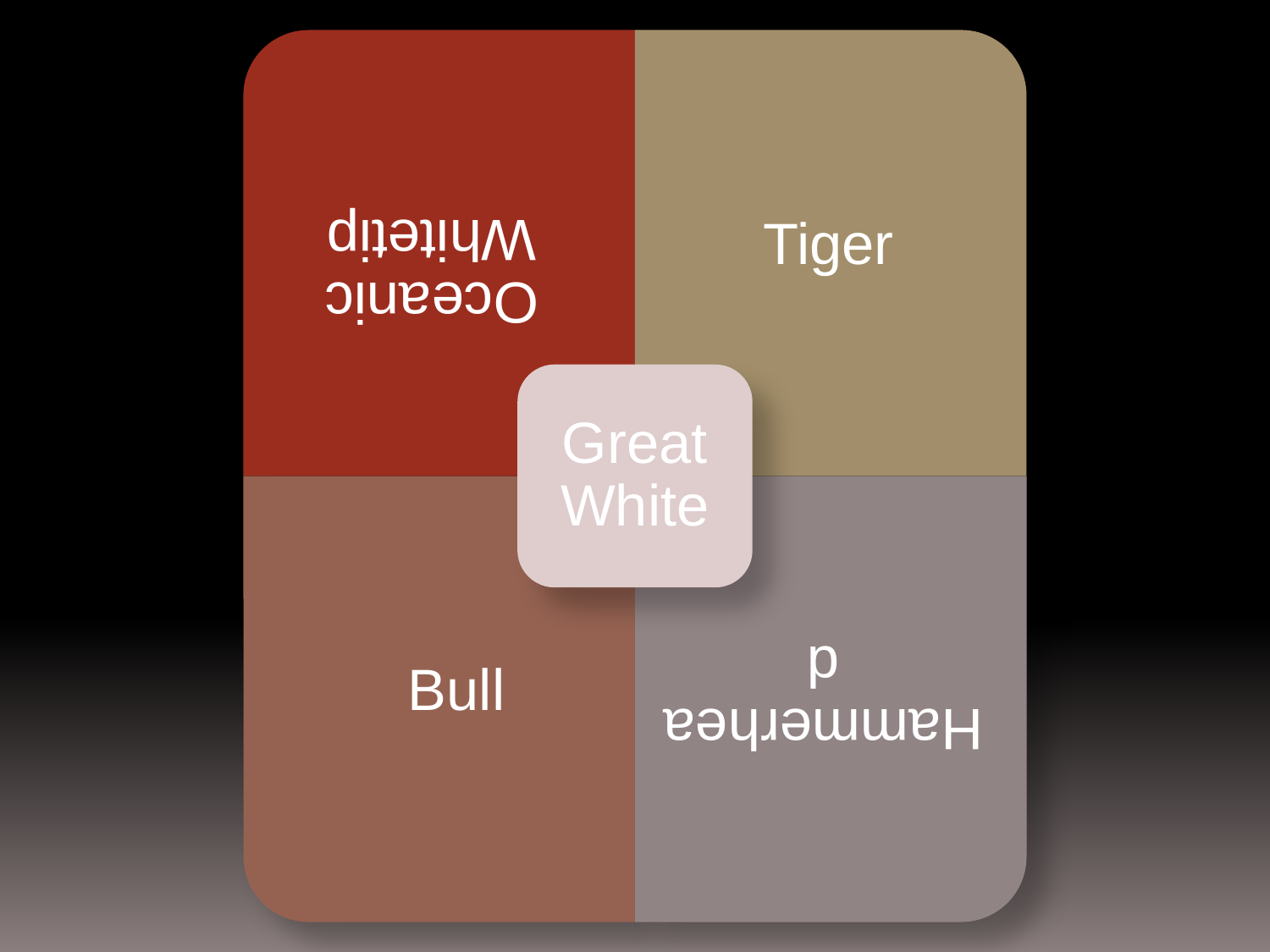

Oceanic Whitetip
Tiger
Bull
Hammerhead
Great White